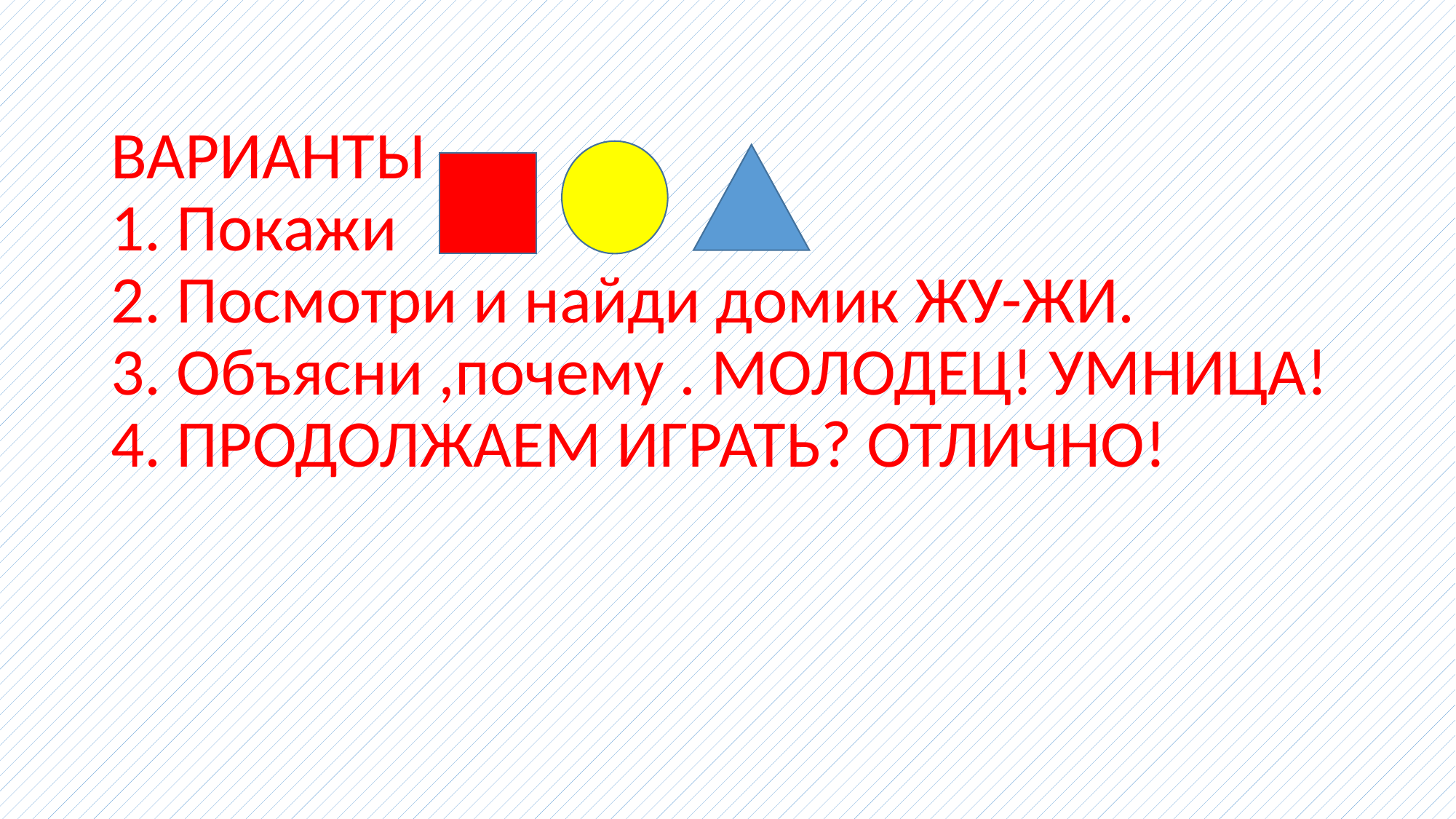

# ВАРИАНТЫ 1. Покажи 2. Посмотри и найди домик ЖУ-ЖИ. 3. Объясни ,почему . МОЛОДЕЦ! УМНИЦА! 4. ПРОДОЛЖАЕМ ИГРАТЬ? ОТЛИЧНО!